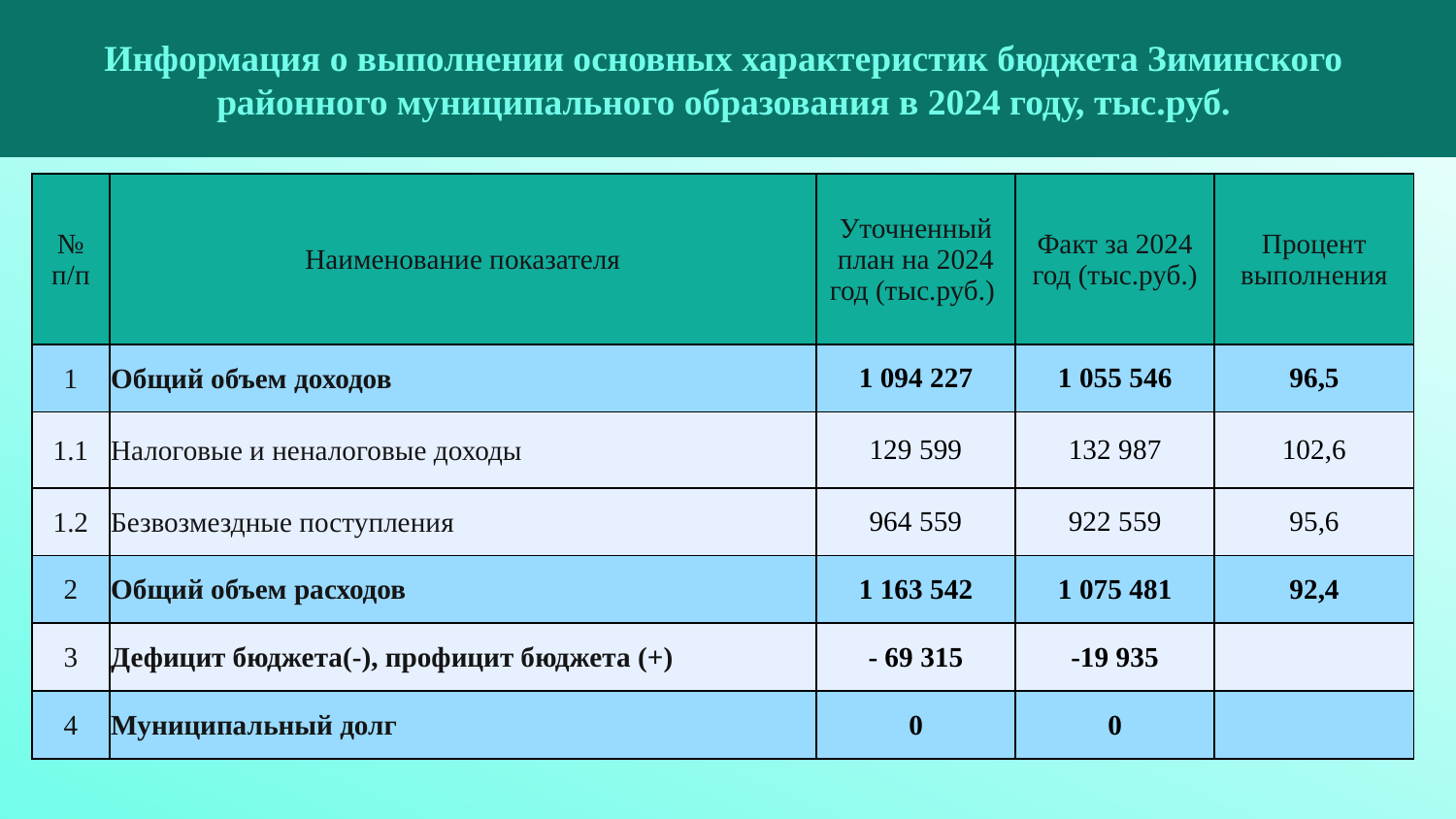

Информация о выполнении основных характеристик бюджета Зиминского районного муниципального образования в 2024 году, тыс.руб.
| № п/п | Наименование показателя | Уточненный план на 2024 год (тыс.руб.) | Факт за 2024 год (тыс.руб.) | Процент выполнения |
| --- | --- | --- | --- | --- |
| 1 | Общий объем доходов | 1 094 227 | 1 055 546 | 96,5 |
| 1.1 | Налоговые и неналоговые доходы | 129 599 | 132 987 | 102,6 |
| 1.2 | Безвозмездные поступления | 964 559 | 922 559 | 95,6 |
| 2 | Общий объем расходов | 1 163 542 | 1 075 481 | 92,4 |
| 3 | Дефицит бюджета(-), профицит бюджета (+) | - 69 315 | -19 935 |  |
| 4 | Муниципальный долг | 0 | 0 |  |